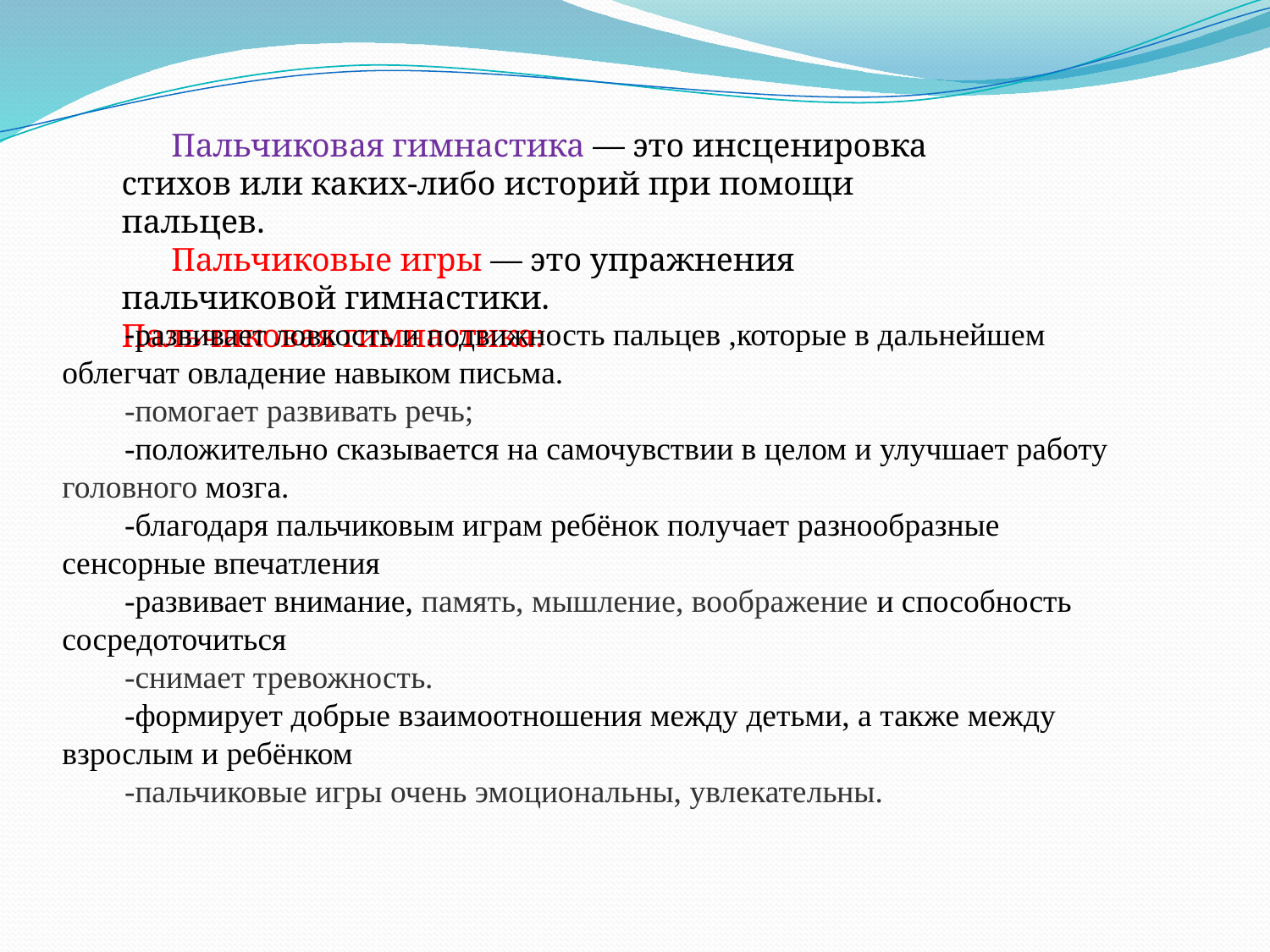

Пальчиковая гимнастика — это инсценировка стихов или каких-либо историй при помощи пальцев.
      Пальчиковые игры — это упражнения пальчиковой гимнастики.
Пальчиковая гимнастика:
-развивает ловкость и подвижность пальцев ,которые в дальнейшем облегчат овладение навыком письма.
-помогает развивать речь;
-положительно сказывается на самочувствии в целом и улучшает работу головного мозга.
-благодаря пальчиковым играм ребёнок получает разнообразные сенсорные впечатления
-развивает внимание, память, мышление, воображение и способность сосредоточиться
-снимает тревожность.
-формирует добрые взаимоотношения между детьми, а также между взрослым и ребёнком
-пальчиковые игры очень эмоциональны, увлекательны.